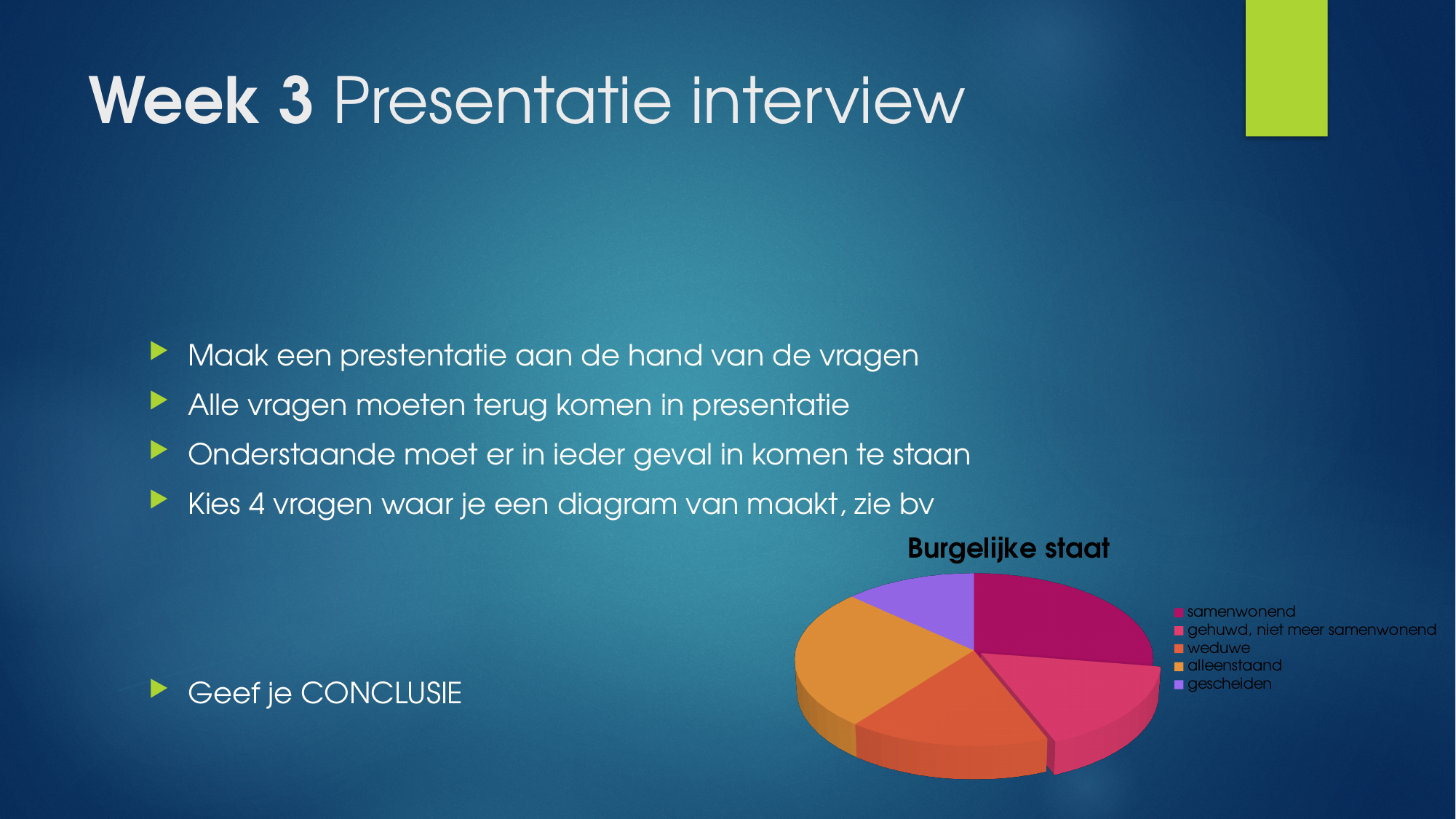

# Week 3 Presentatie interview

Maak een prestentatie aan de hand van de vragen
Alle vragen moeten terug komen in presentatie
Onderstaande moet er in ieder geval in komen te staan
Kies 4 vragen waar je een diagram van maakt, zie bv
Geef je CONCLUSIE

[unsupported chart]